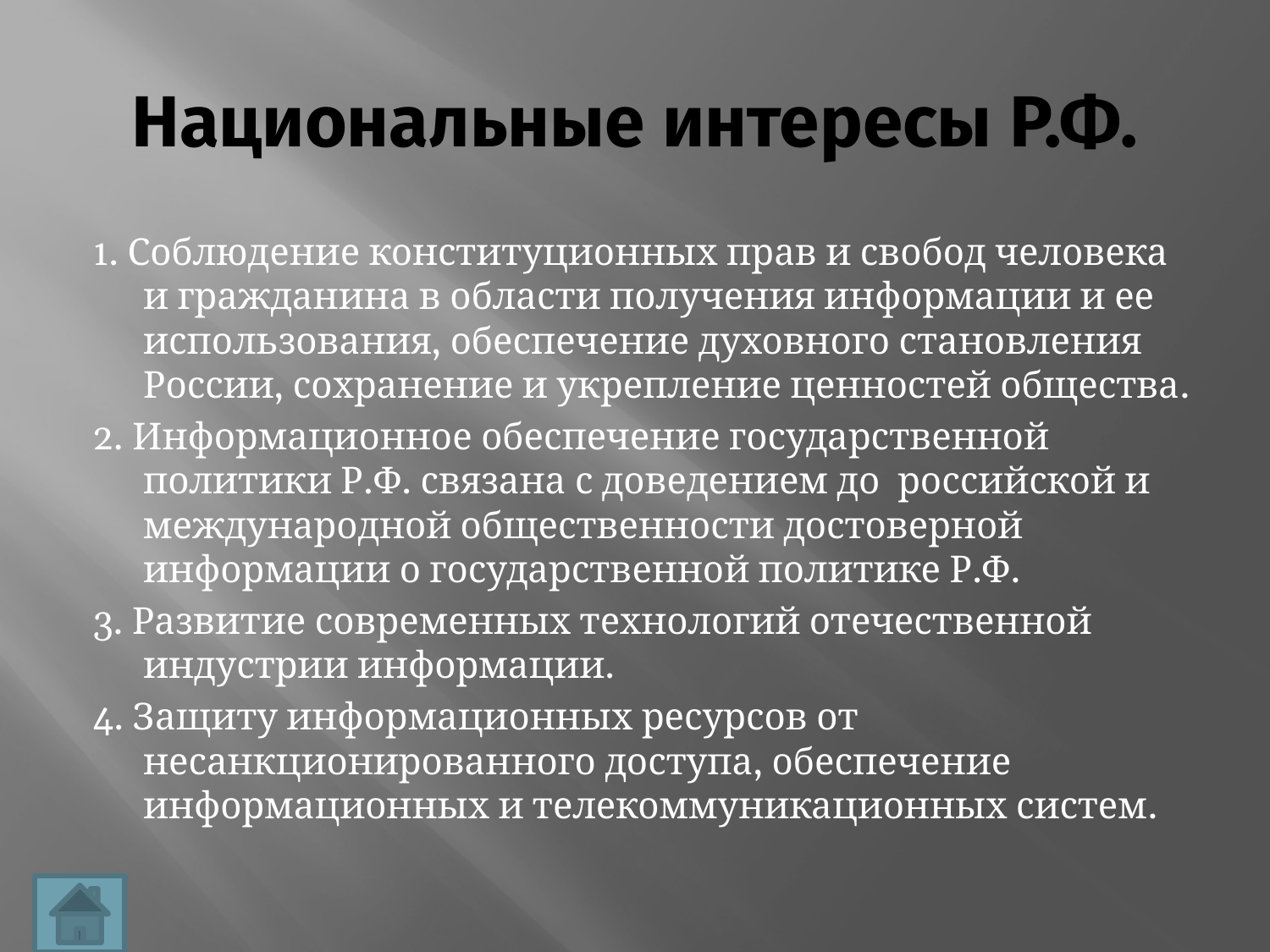

# Национальные интересы Р.Ф.
1. Соблюдение конституционных прав и свобод человека и гражданина в области получения информации и ее использования, обеспечение духовного становления России, сохранение и укрепление ценностей общества.
2. Информационное обеспечение государственной политики Р.Ф. связана с доведением до  российской и международной общественности достоверной информации о государственной политике Р.Ф.
3. Развитие современных технологий отечественной индустрии информации.
4. Защиту информационных ресурсов от несанкционированного доступа, обеспечение информационных и телекоммуникационных систем.